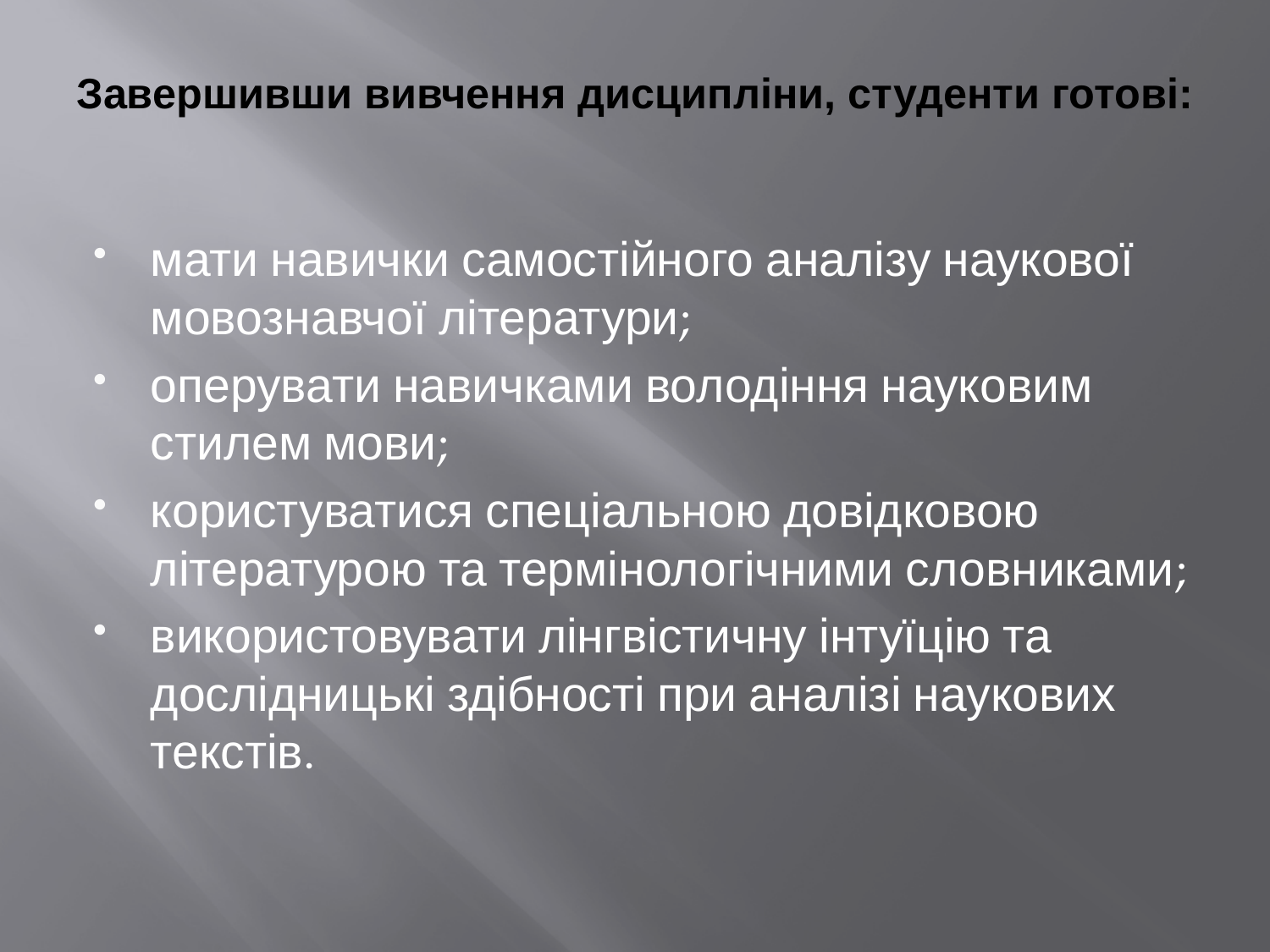

# Завершивши вивчення дисципліни, студенти готові:
мати навички самостійного аналізу наукової мовознавчої літератури;
оперувати навичками володіння науковим стилем мови;
користуватися спеціальною довідковою літературою та термінологічними словниками;
використовувати лінгвістичну інтуїцію та дослідницькі здібності при аналізі наукових текстів.